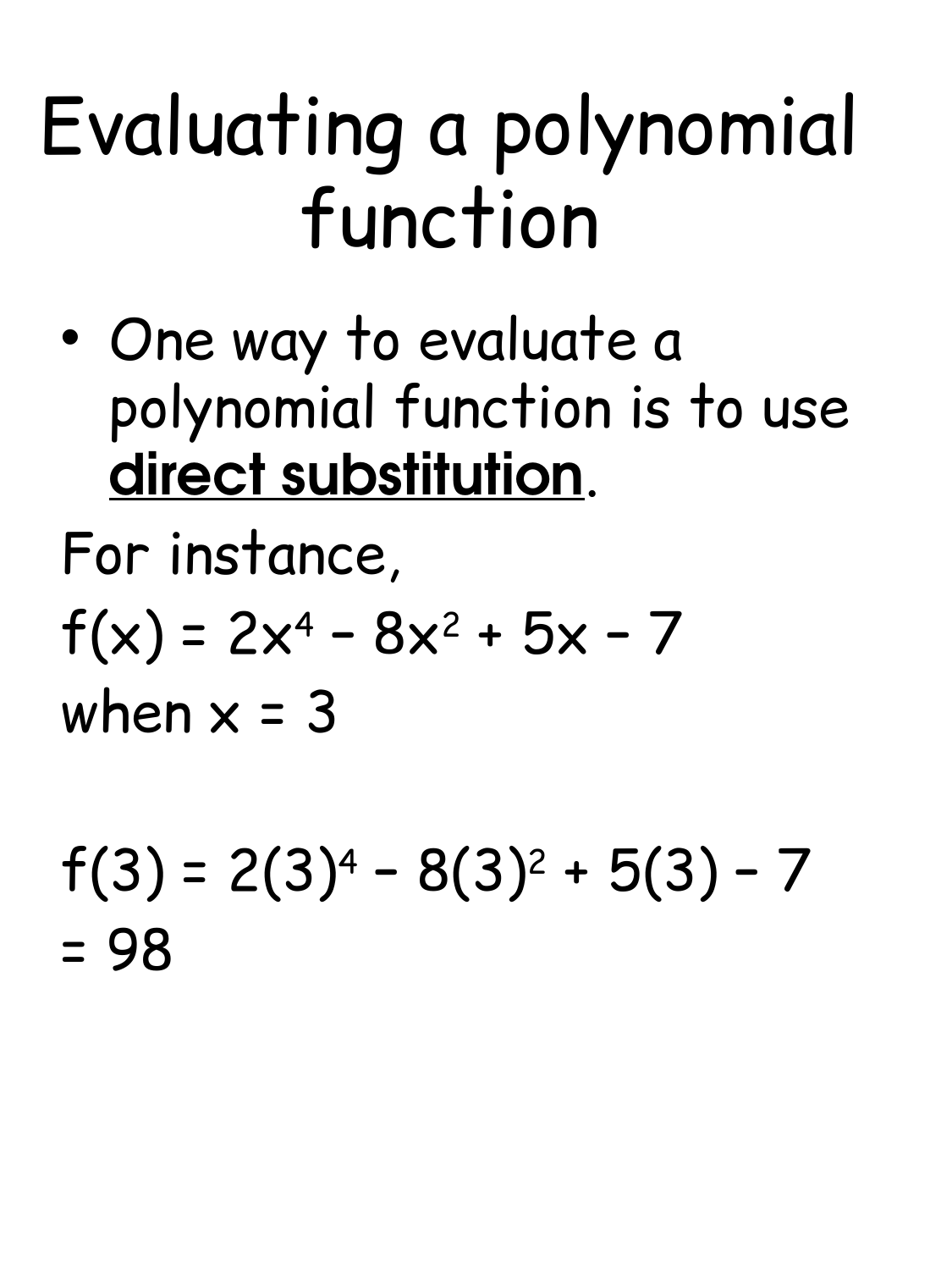

# Evaluating a polynomial function
One way to evaluate a polynomial function is to use direct substitution.
For instance,
f(x) = 2x4 – 8x2 + 5x – 7
when x = 3

f(3) = 2(3)4 – 8(3)2 + 5(3) – 7
= 98